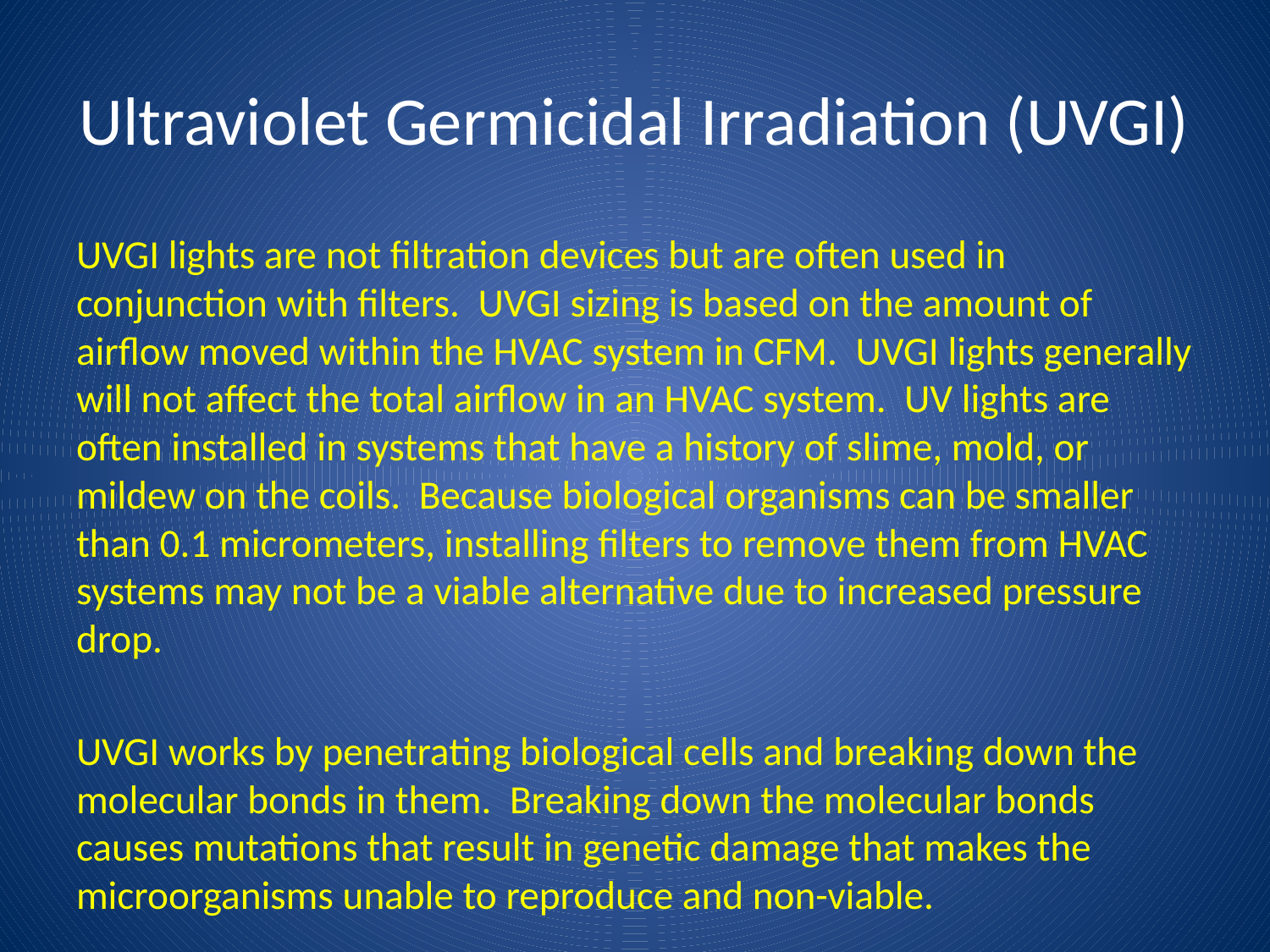

# Ultraviolet Germicidal Irradiation (UVGI)
UVGI lights are not filtration devices but are often used in conjunction with filters.  UVGI sizing is based on the amount of airflow moved within the HVAC system in CFM.  UVGI lights generally will not affect the total airflow in an HVAC system.  UV lights are often installed in systems that have a history of slime, mold, or mildew on the coils.  Because biological organisms can be smaller than 0.1 micrometers, installing filters to remove them from HVAC systems may not be a viable alternative due to increased pressure drop.

UVGI works by penetrating biological cells and breaking down the molecular bonds in them.  Breaking down the molecular bonds causes mutations that result in genetic damage that makes the microorganisms unable to reproduce and non-viable.